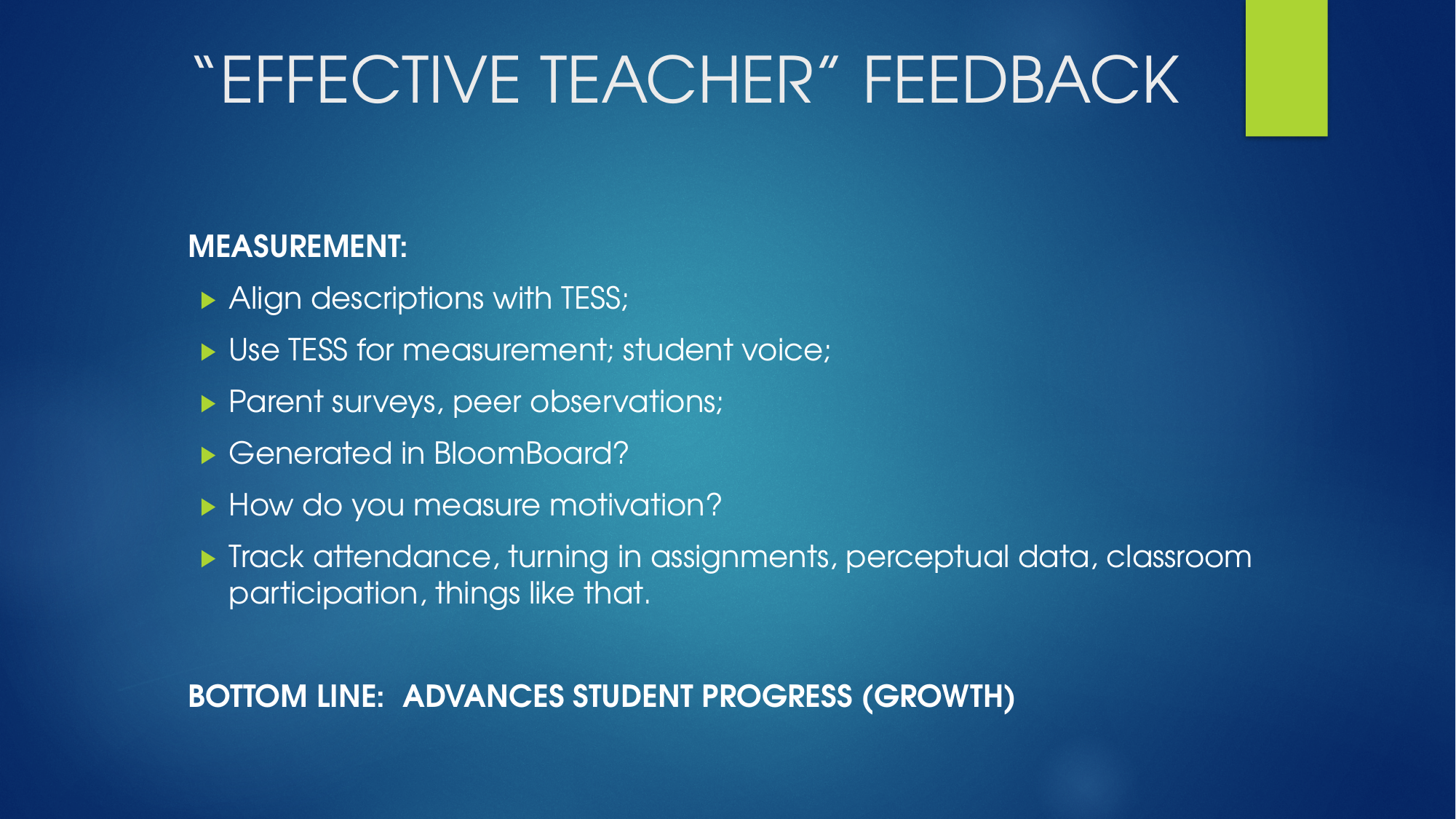

# “EFFECTIVE TEACHER” FEEDBACK
MEASUREMENT:
Align descriptions with TESS;
Use TESS for measurement; student voice;
Parent surveys, peer observations;
Generated in BloomBoard?
How do you measure motivation?
Track attendance, turning in assignments, perceptual data, classroom participation, things like that.

BOTTOM LINE:  ADVANCES STUDENT PROGRESS (GROWTH)